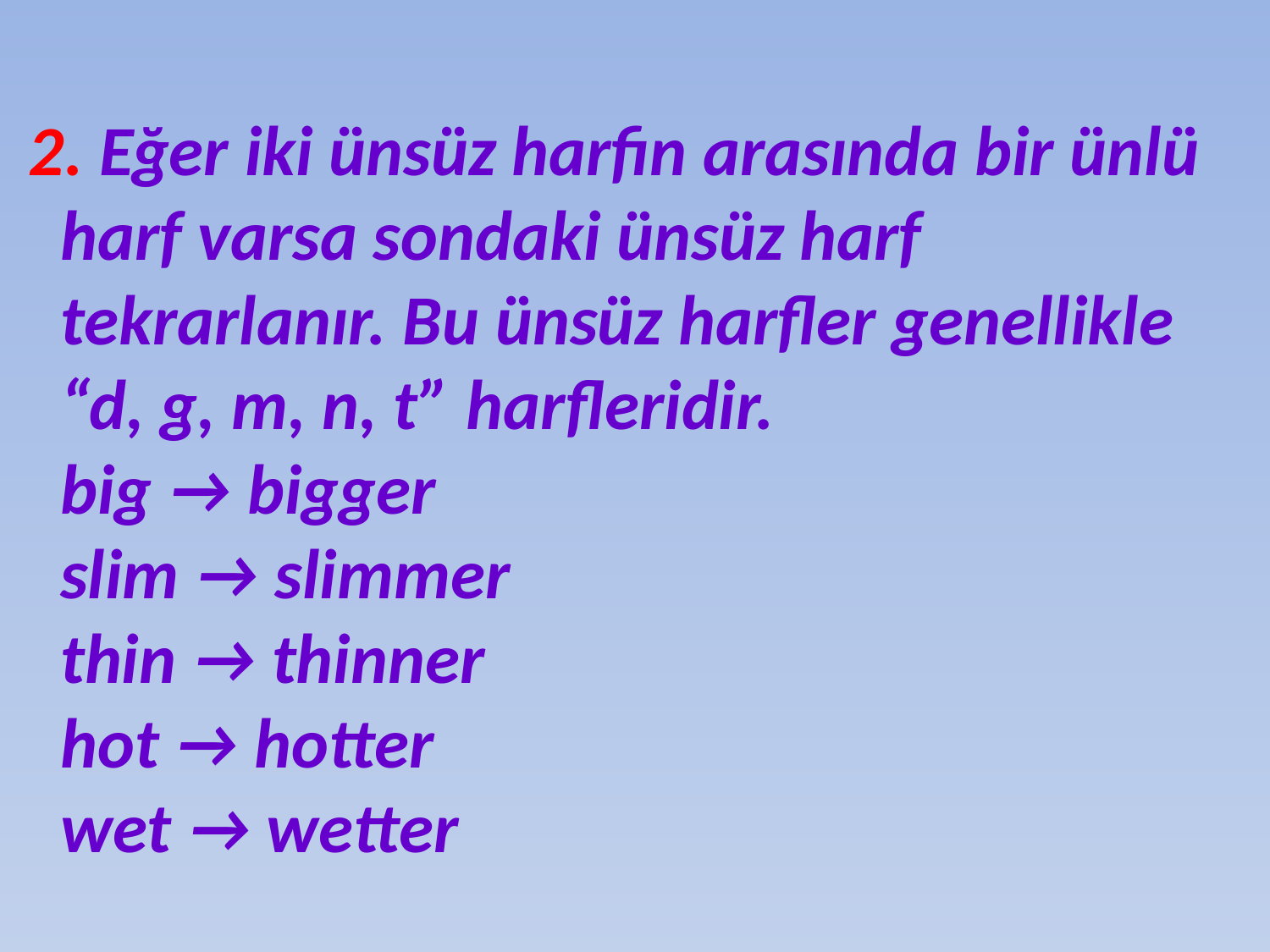

2. Eğer iki ünsüz harfin arasında bir ünlü harf varsa sondaki ünsüz harf tekrarlanır. Bu ünsüz harfler genellikle “d, g, m, n, t” harfleridir.
big → bigger
slim → slimmer
thin → thinner
hot → hotter
wet → wetter